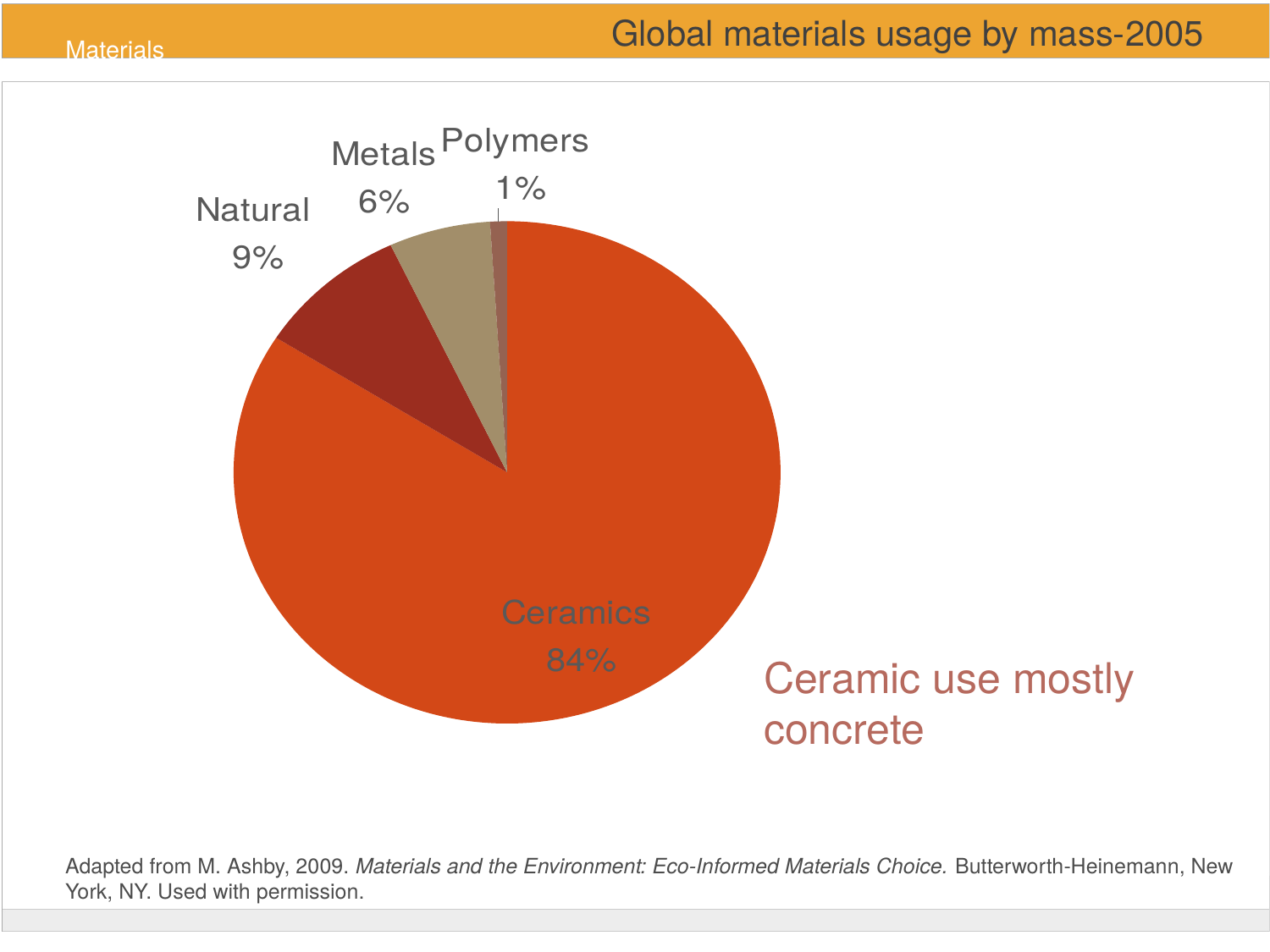

# Global materials usage by mass-2005

### Chart

| Category | Usage  |
|---|---|
| Ceramics  | 0.840000000000001 |
| Natural  | 0.09 |
| Metals | 0.0600000000000001 |
| Polymers  | 0.01 |

[unsupported chart]

Ceramic use mostly concrete
Adapted from M. Ashby, 2009. Materials and the Environment: Eco-Informed Materials Choice. Butterworth-Heinemann, New York, NY. Used with permission.